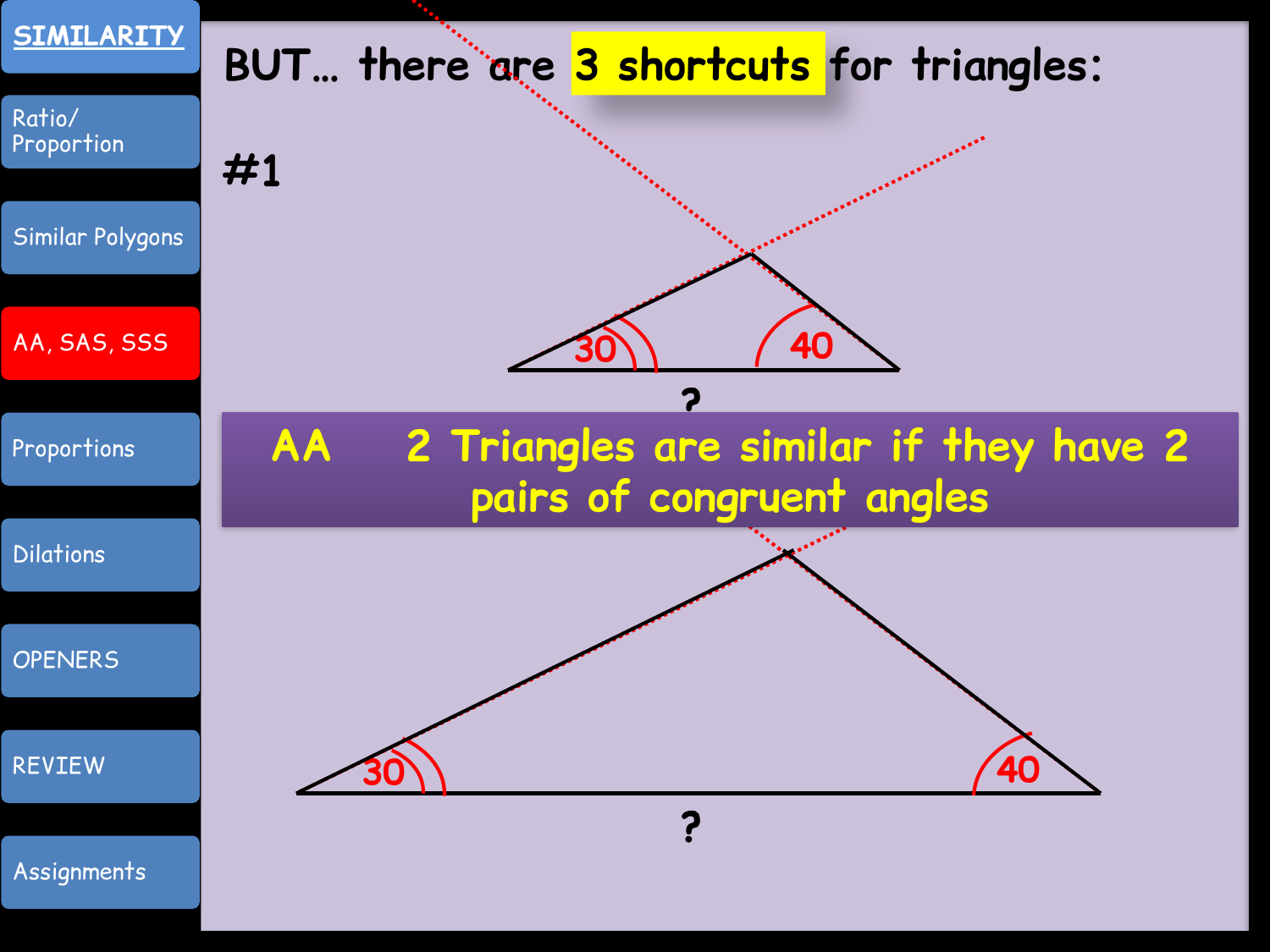

SIMILARITY

Ratio/Proportion

Similar Polygons

AA, SAS, SSS

Proportions

Dilations

OPENERS

REVIEW

Assignments

BUT… there are 3 shortcuts for triangles:

#1

40
30

?
AA    2 Triangles are similar if they have 2 pairs of congruent angles

40
30

?